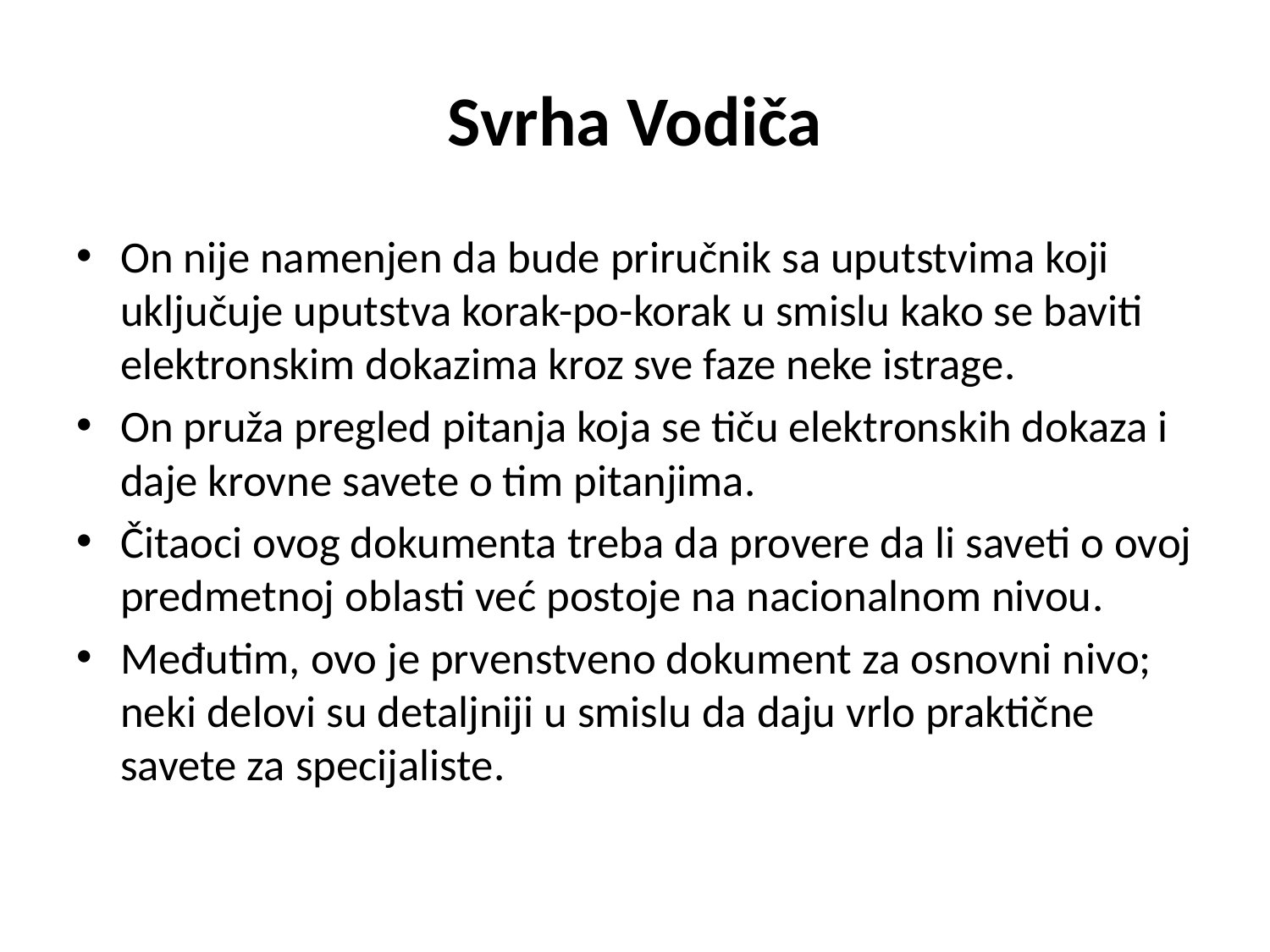

# Svrha Vodiča
On nije namenjen da bude priručnik sa uputstvima koji uključuje uputstva korak-po-korak u smislu kako se baviti elektronskim dokazima kroz sve faze neke istrage.
On pruža pregled pitanja koja se tiču elektronskih dokaza i daje krovne savete o tim pitanjima.
Čitaoci ovog dokumenta treba da provere da li saveti o ovoj predmetnoj oblasti već postoje na nacionalnom nivou.
Međutim, ovo je prvenstveno dokument za osnovni nivo; neki delovi su detaljniji u smislu da daju vrlo praktične savete za specijaliste.